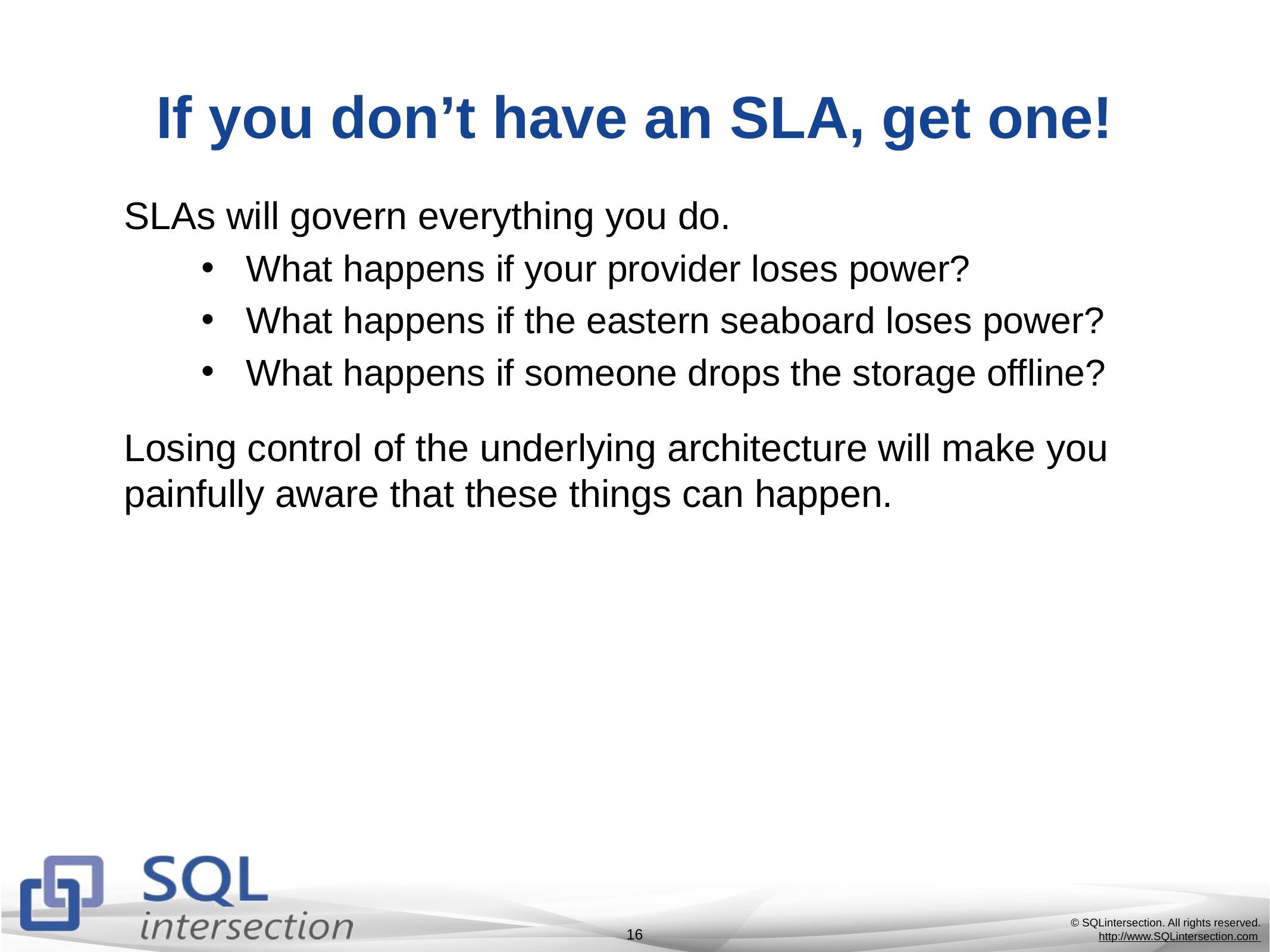

# If you don’t have an SLA, get one!
SLAs will govern everything you do.
What happens if your provider loses power?
What happens if the eastern seaboard loses power?
What happens if someone drops the storage offline?
Losing control of the underlying architecture will make you painfully aware that these things can happen.